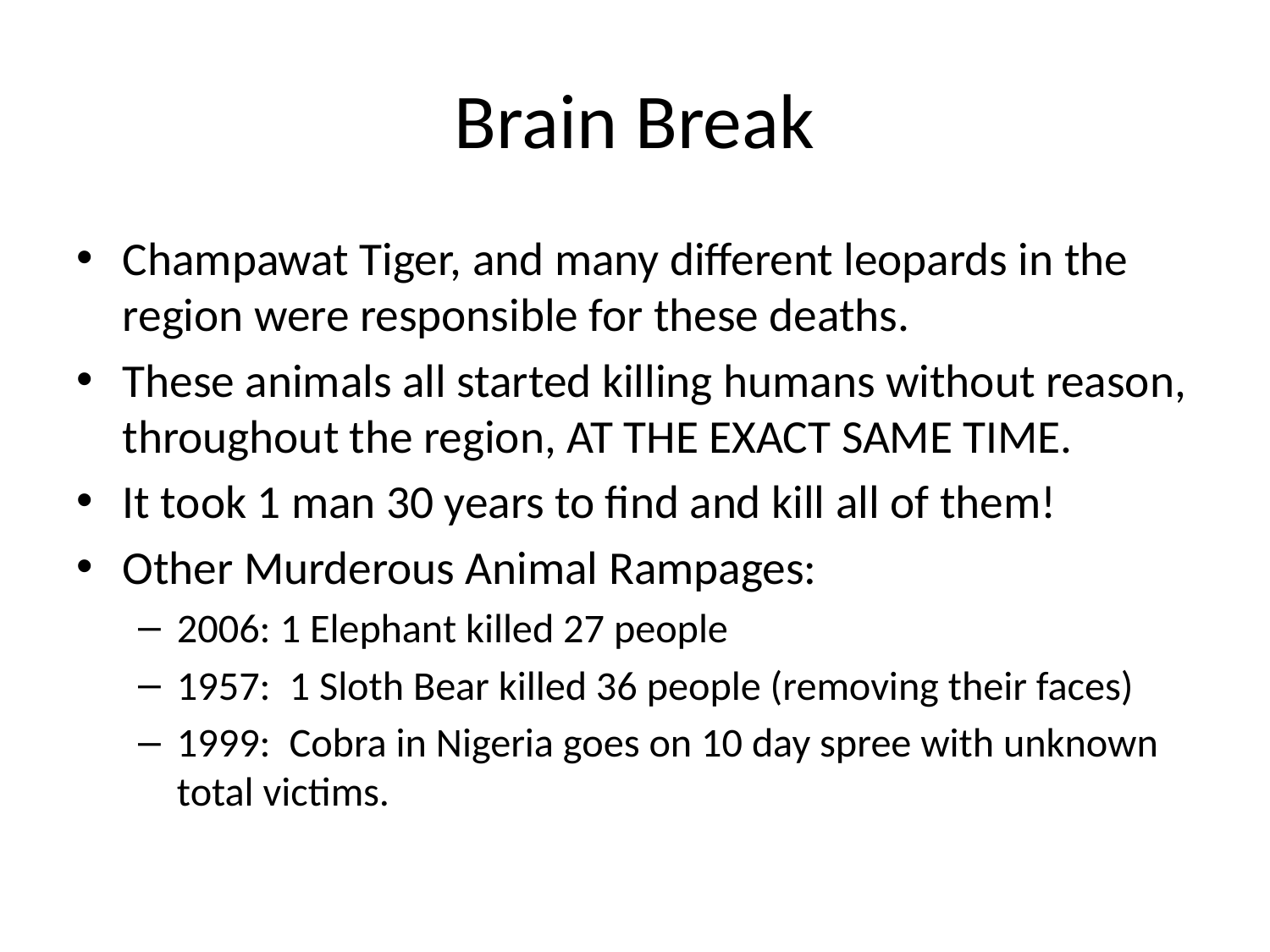

# Brain Break
Champawat Tiger, and many different leopards in the region were responsible for these deaths.
These animals all started killing humans without reason, throughout the region, AT THE EXACT SAME TIME.
It took 1 man 30 years to find and kill all of them!
Other Murderous Animal Rampages:
2006: 1 Elephant killed 27 people
1957:  1 Sloth Bear killed 36 people (removing their faces)
1999:  Cobra in Nigeria goes on 10 day spree with unknown total victims.